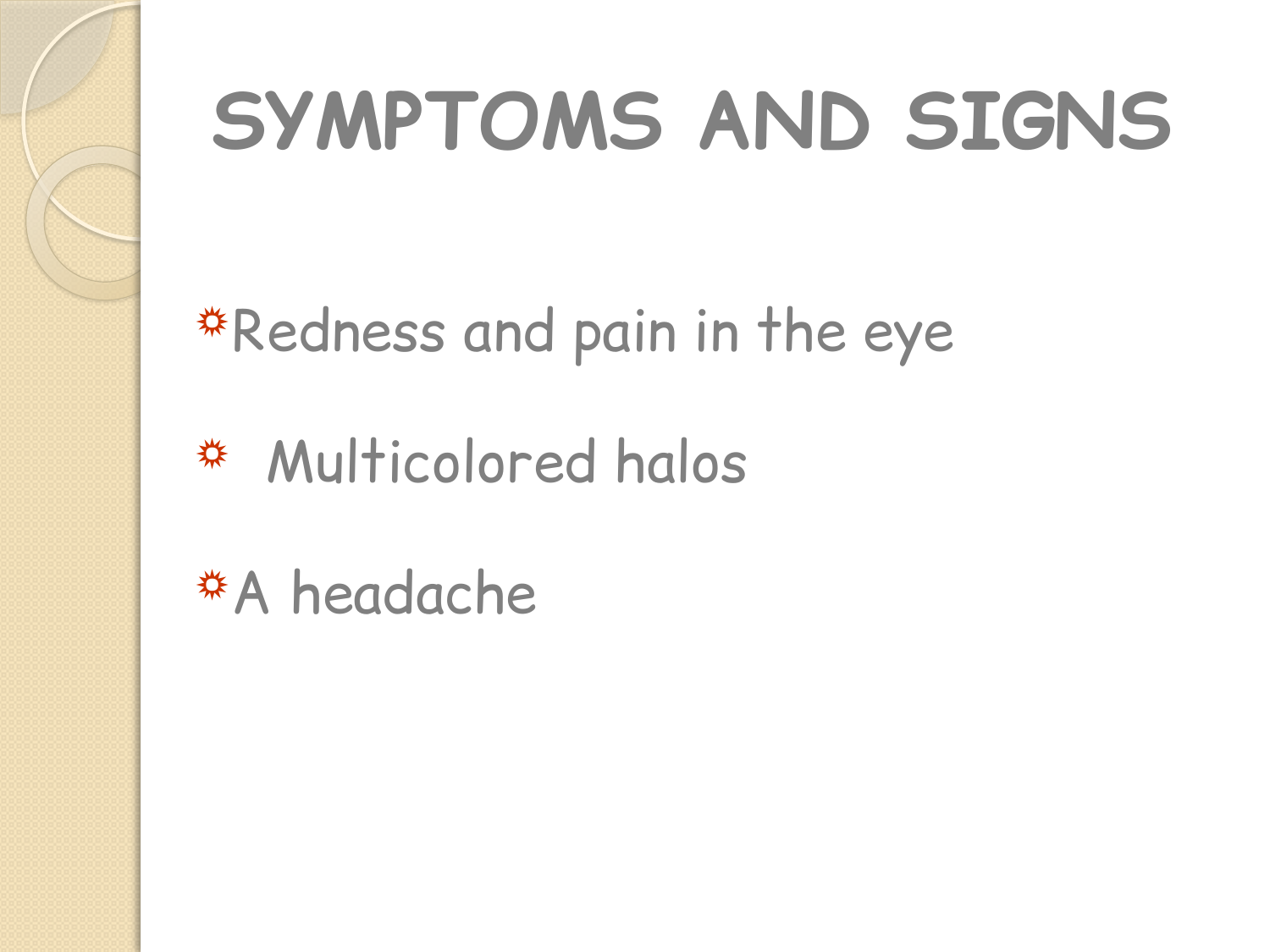

# SYMPTOMS AND SIGNS

Redness and pain in the eye

  Multicolored halos

A headache